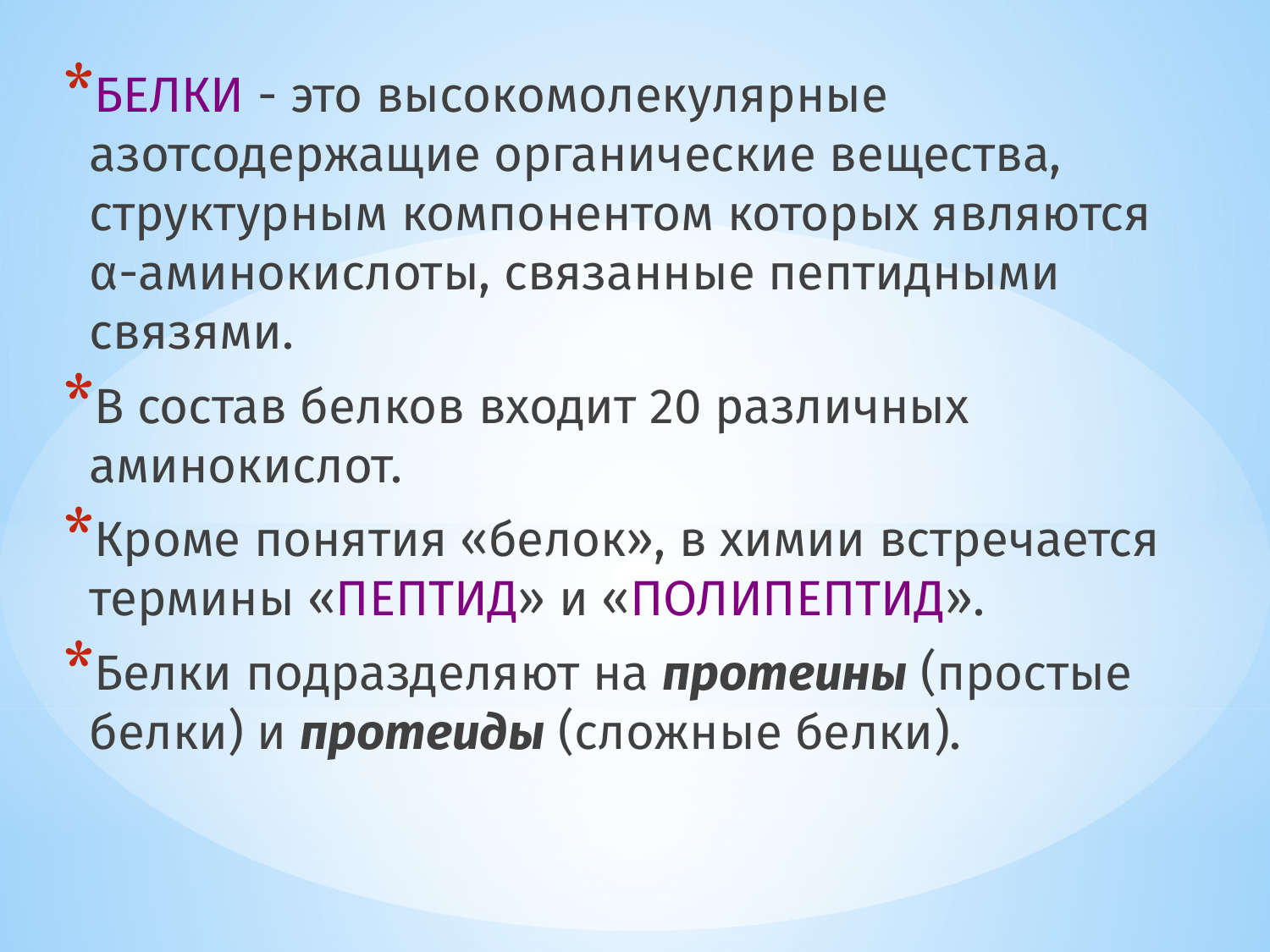

БЕЛКИ - это высокомолекулярные азотсодержащие органические вещества, структурным компонентом которых являются α-аминокислоты, связанные пептидными связями.
В состав белков входит 20 различных аминокислот.
Кроме понятия «белок», в химии встречается термины «ПЕПТИД» и «ПОЛИПЕПТИД».
Белки подразделяют на протеины (простые белки) и протеиды (сложные белки).